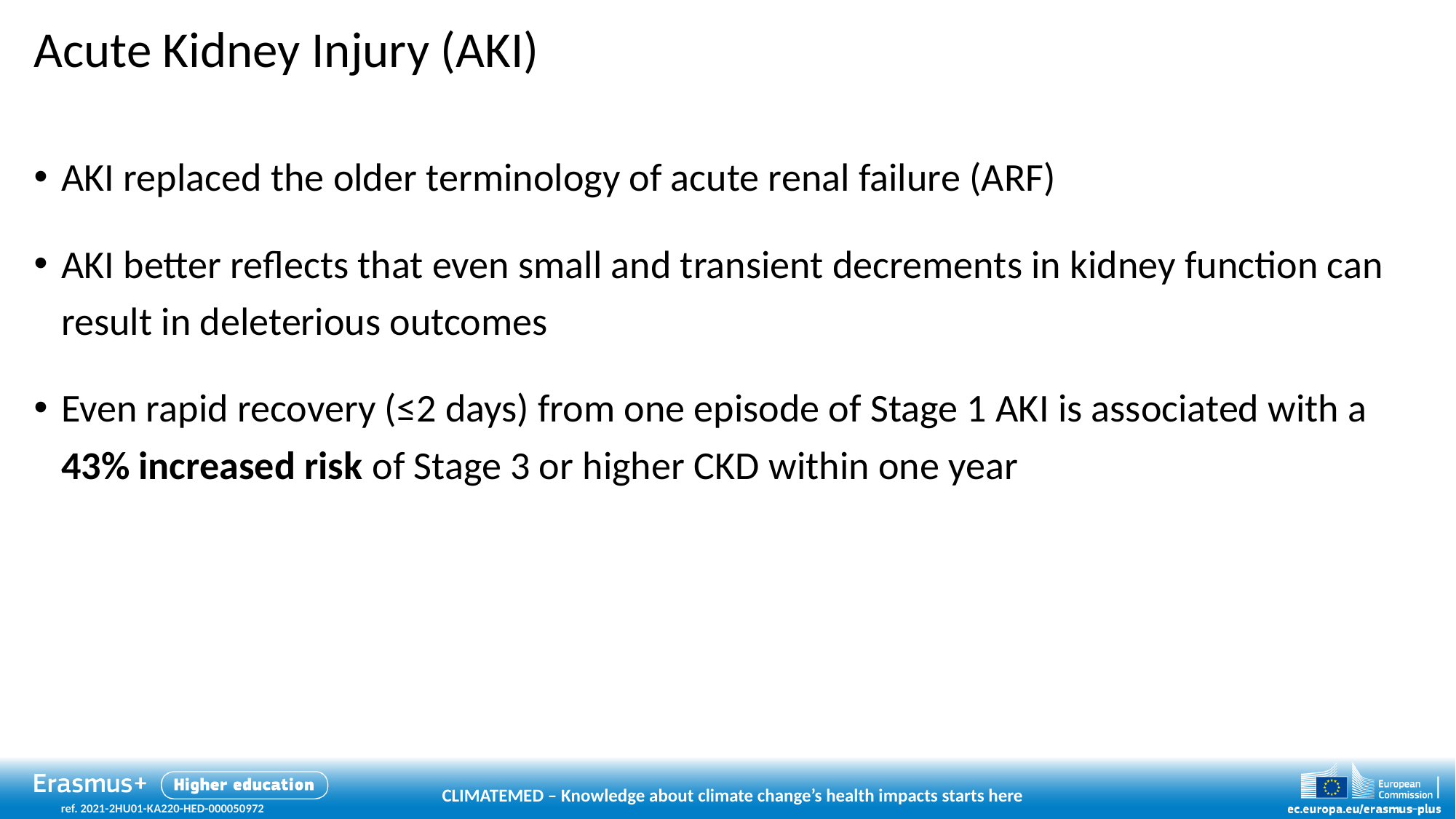

# Acute Kidney Injury (AKI)
AKI replaced the older terminology of acute renal failure (ARF)
AKI better reflects that even small and transient decrements in kidney function can result in deleterious outcomes
Even rapid recovery (≤2 days) from one episode of Stage 1 AKI is associated with a 43% increased risk of Stage 3 or higher CKD within one year